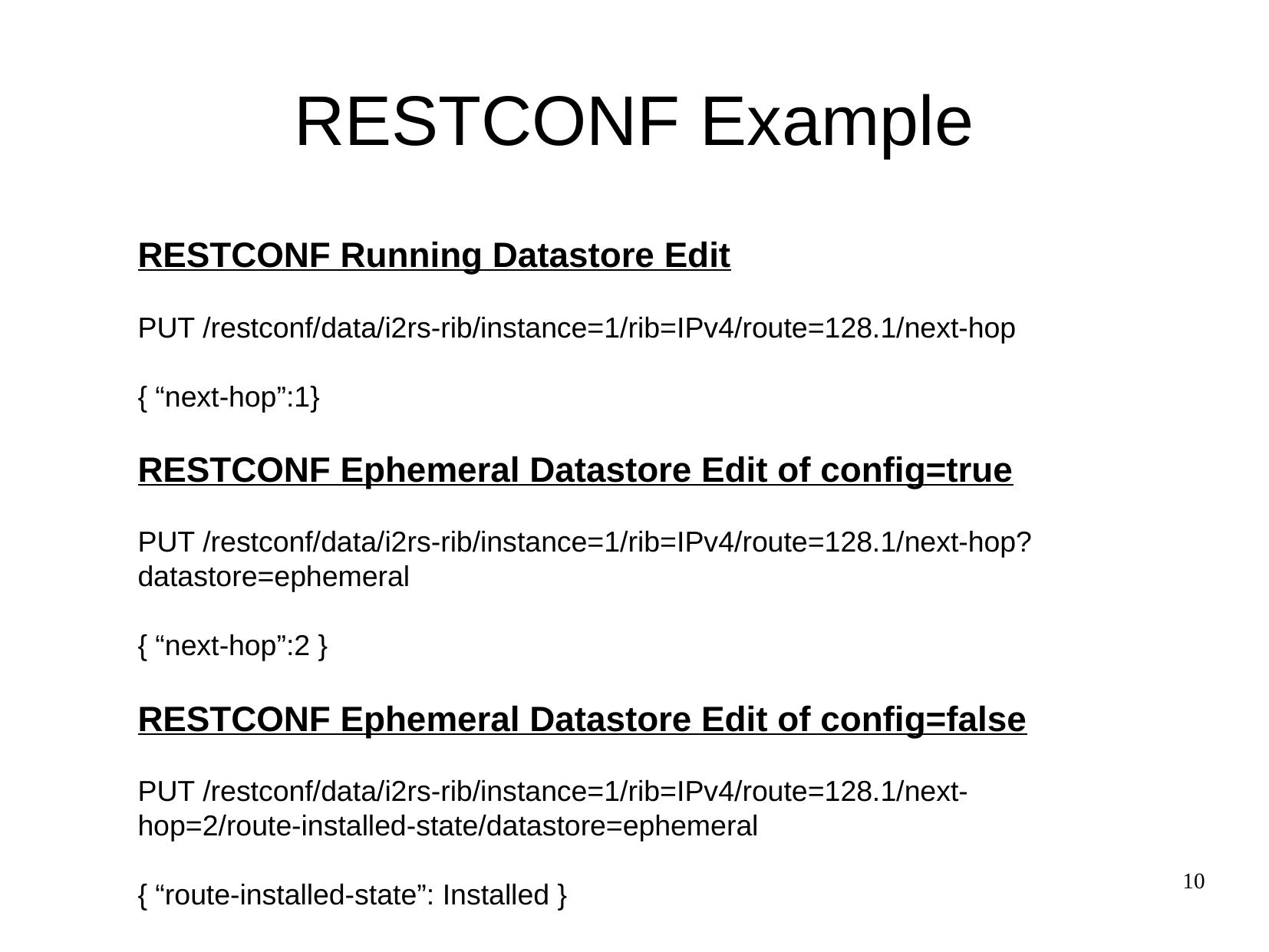

RESTCONF Example
RESTCONF Running Datastore Edit
PUT /restconf/data/i2rs-rib/instance=1/rib=IPv4/route=128.1/next-hop
{ “next-hop”:1}

RESTCONF Ephemeral Datastore Edit of config=true
PUT /restconf/data/i2rs-rib/instance=1/rib=IPv4/route=128.1/next-hop?datastore=ephemeral
{ “next-hop”:2 }

RESTCONF Ephemeral Datastore Edit of config=false
PUT /restconf/data/i2rs-rib/instance=1/rib=IPv4/route=128.1/next-hop=2/route-installed-state/datastore=ephemeral
{ “route-installed-state”: Installed }
10